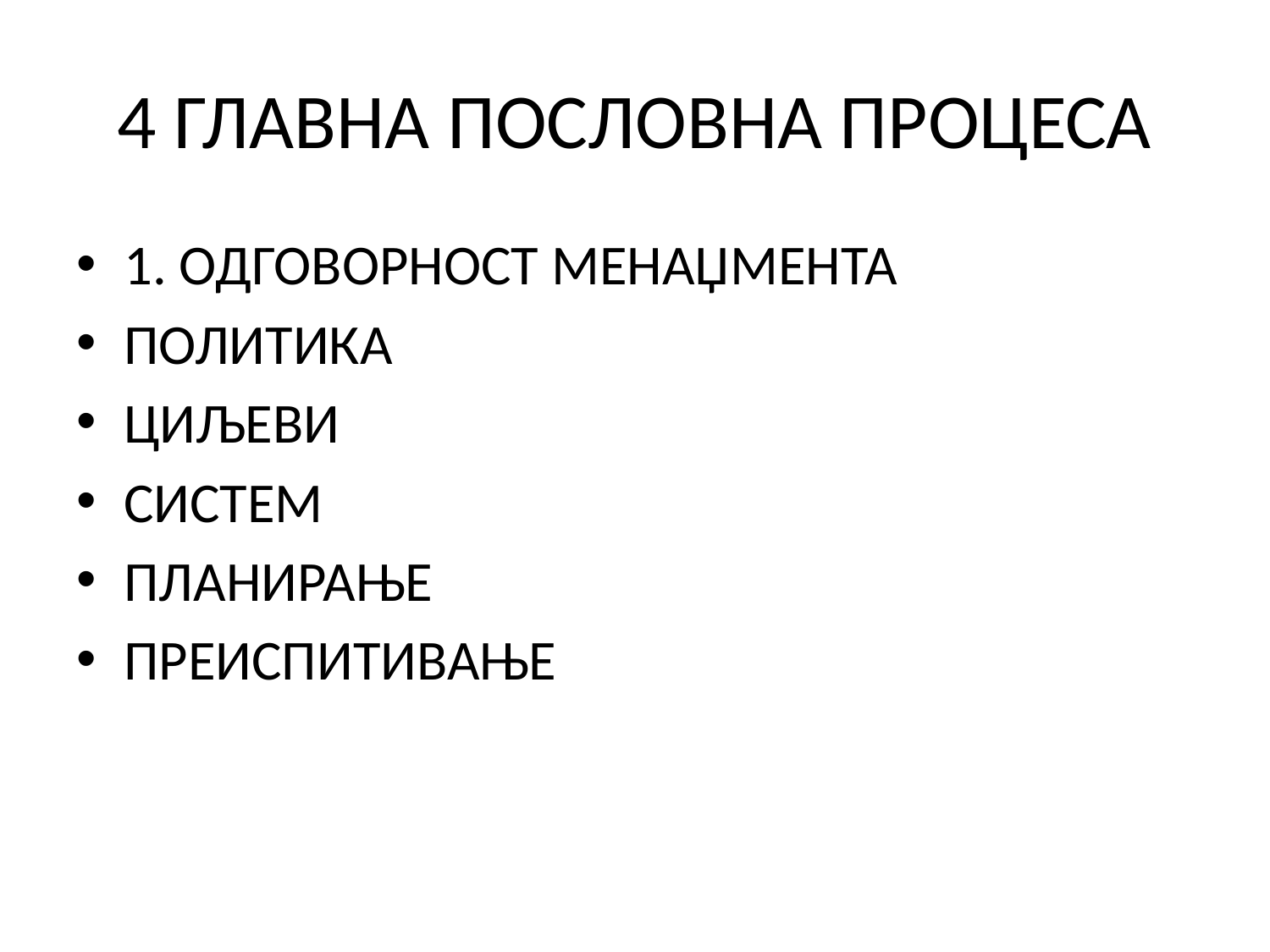

# 4 ГЛАВНА ПОСЛОВНА ПРОЦЕСА
1. ОДГОВОРНОСТ МЕНАЏМЕНТА
ПОЛИТИКА
ЦИЉЕВИ
СИСТЕМ
ПЛАНИРАЊЕ
ПРЕИСПИТИВАЊЕ